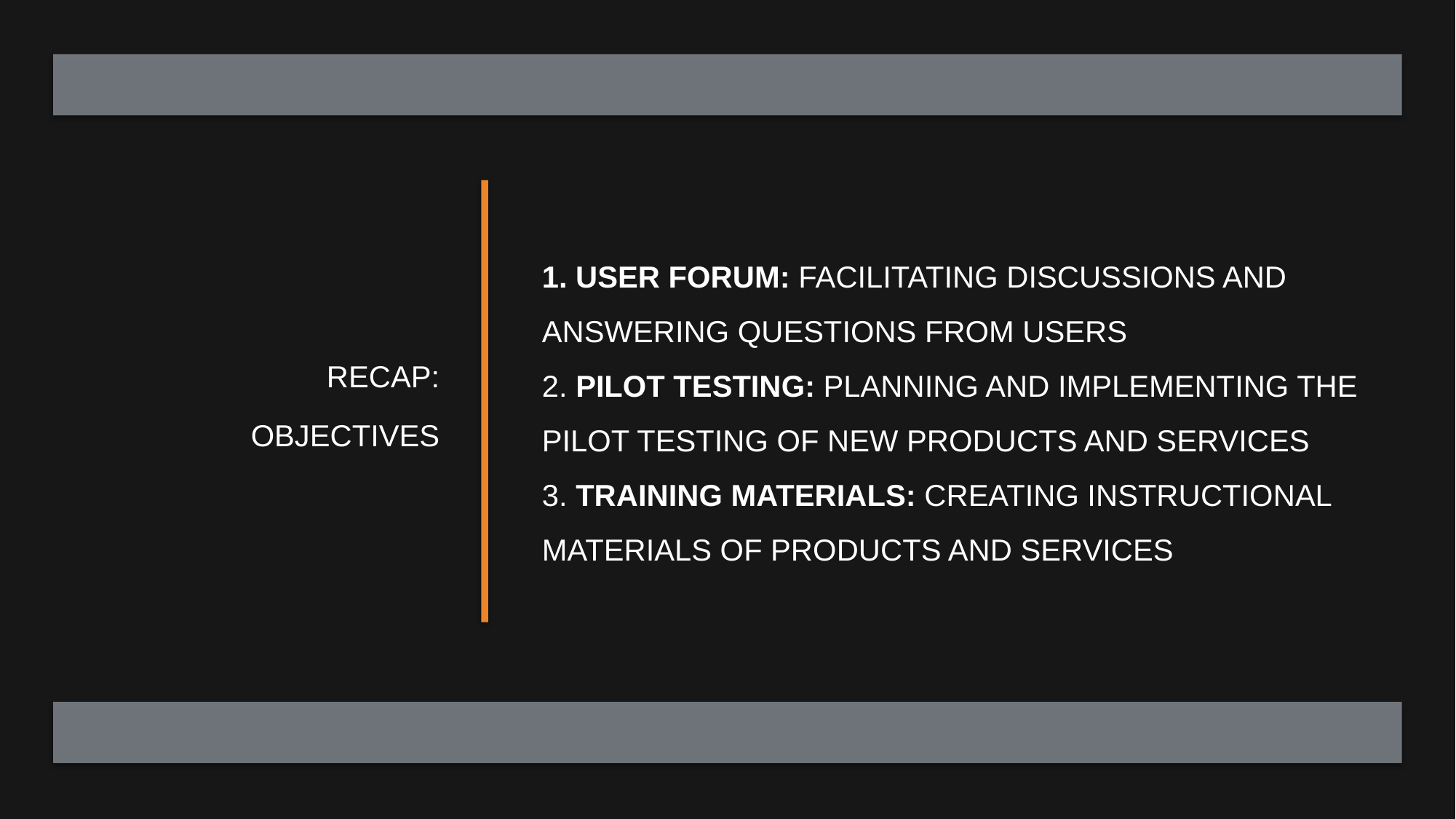

Recap:
objectives
# 1. User forum: facilitating discussions and answering questions from users 2. Pilot testing: Planning and Implementing the pilot testing of new Products and Services 3. Training Materials: creating instructional materials of products and services